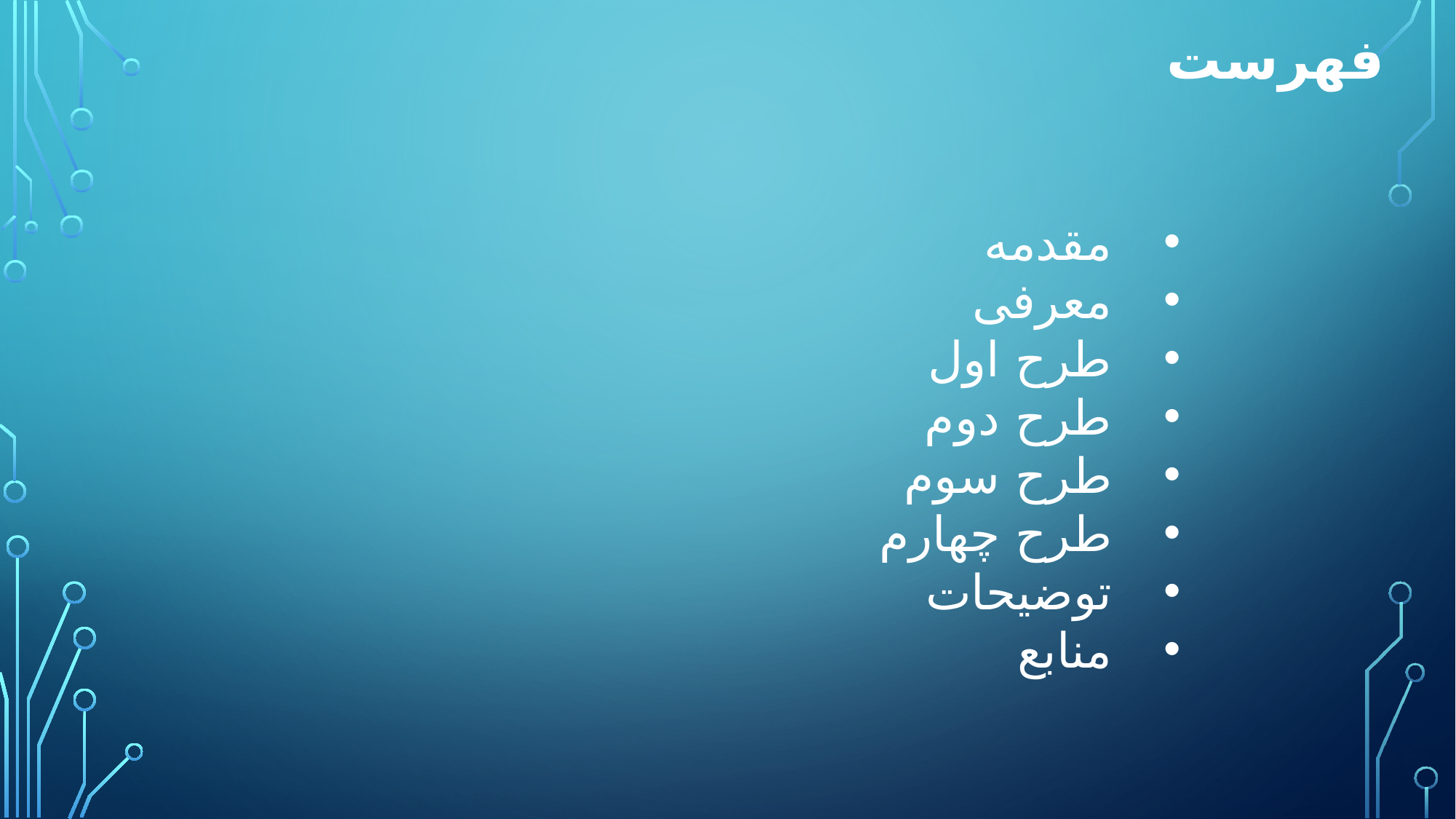

فهرست
مقدمه
معرفی
طرح اول
طرح دوم
طرح سوم
طرح چهارم
توضیحات
منابع